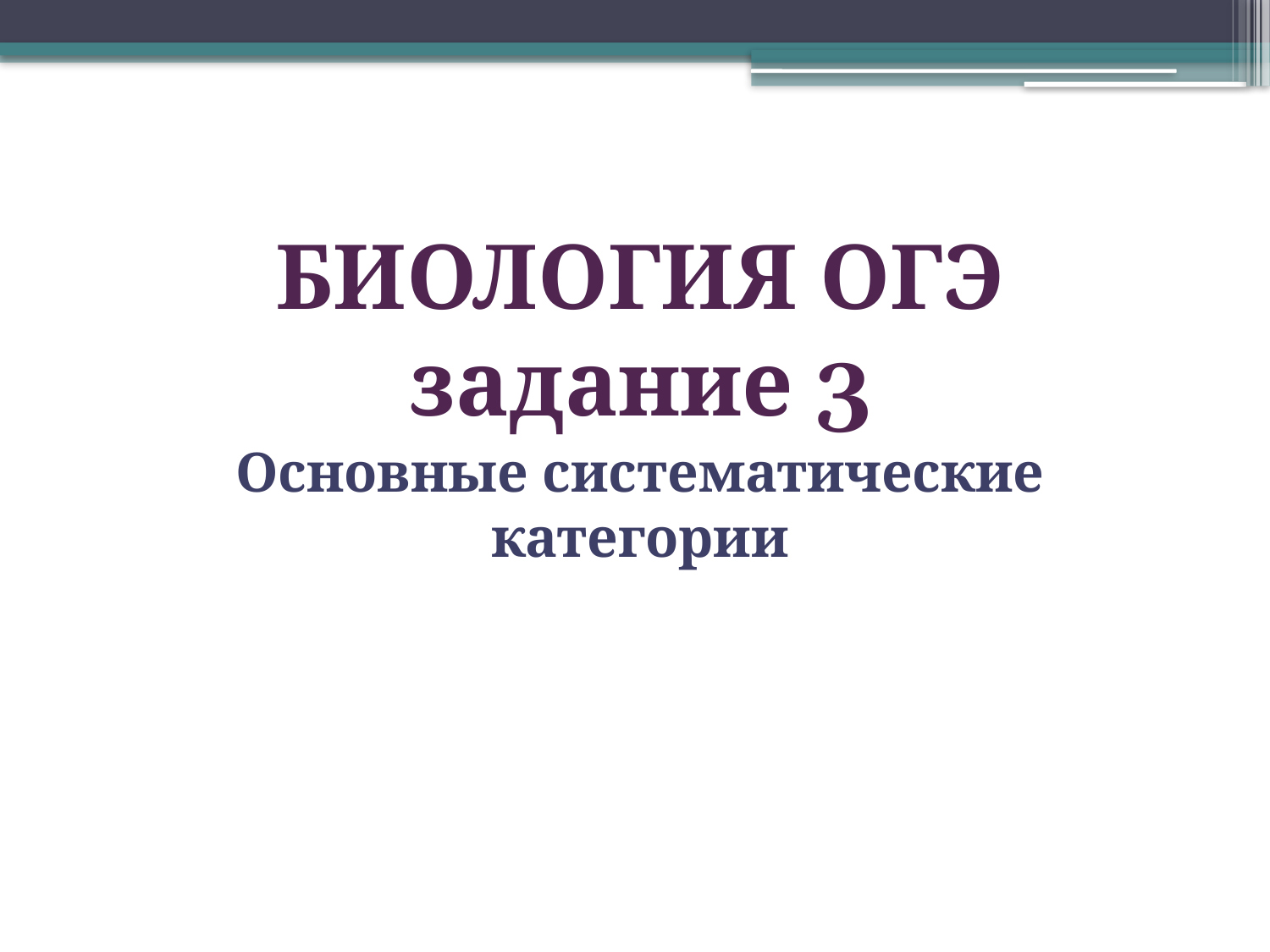

БИОЛОГИЯ ОГЭ
задание 3
Основные систематические категории